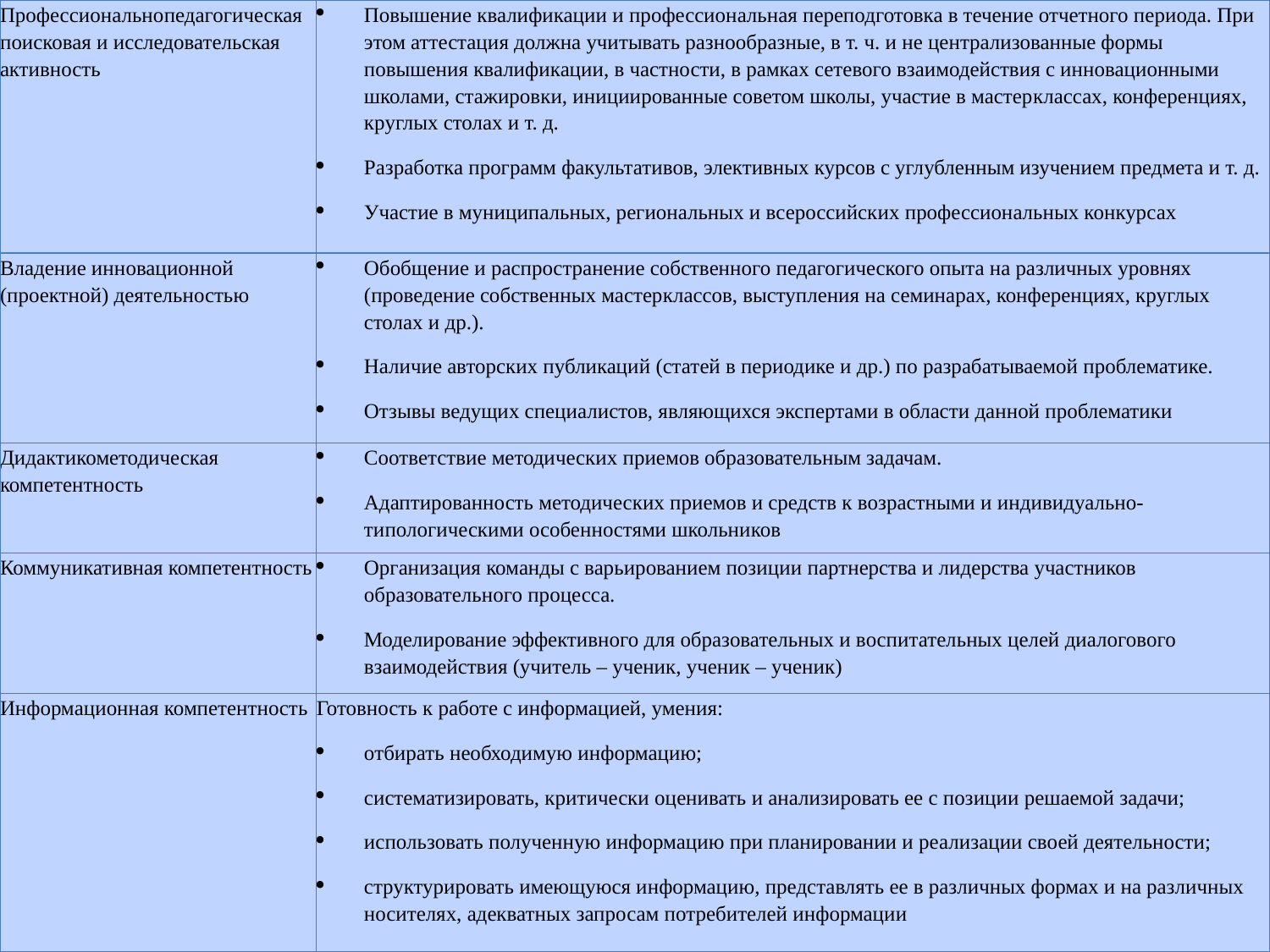

| Профессионально­педагогическая  поисковая и исследовательская активность | Повышение квалификации и профессиональная переподготовка в течение отчетного периода. При этом аттестация должна учитывать разнообразные, в т. ч. и не централизованные формы повышения квалификации, в частности, в рамках сетевого взаимодействия с инновационными школами, стажировки, инициированные советом школы, участие в мастер­классах, конференциях, круглых столах и т. д. Разработка программ факультативов, элективных курсов с углубленным изучением предмета и т. д. Участие в муниципальных, региональных и всероссийских профессиональных конкурсах |
| --- | --- |
| Владение инновационной (проектной) деятельностью | Обобщение и распространение собственного педагогического опыта на различных уровнях (проведение собственных мастер­классов, выступления на семинарах, конференциях, круглых столах и др.). Наличие авторских публикаций (статей в периодике и др.) по разрабатываемой проблематике. Отзывы ведущих специалистов, являющихся экспертами в области данной проблематики |
| Дидактико­методическая компетентность | Соответствие методических приемов образовательным задачам. Адаптированность методических приемов и средств к возрастными и индивидуально-­типологическими особенностями школьников |
| Коммуникативная компетентность | Организация команды с варьированием позиции партнерства и лидерства участников образовательного процесса. Моделирование эффективного для образовательных и воспитательных целей диалогового взаимодействия (учитель – ученик, ученик – ученик) |
| Информационная компетентность | Готовность к работе с информацией, умения: отбирать необходимую информацию; систематизировать, критически оценивать и анализировать ее с позиции решаемой задачи; использовать полученную информацию при планировании и реализации своей деятельности; структурировать имеющуюся информацию, представлять ее в различных формах и на различных носителях, адекватных запросам потребителей информации |